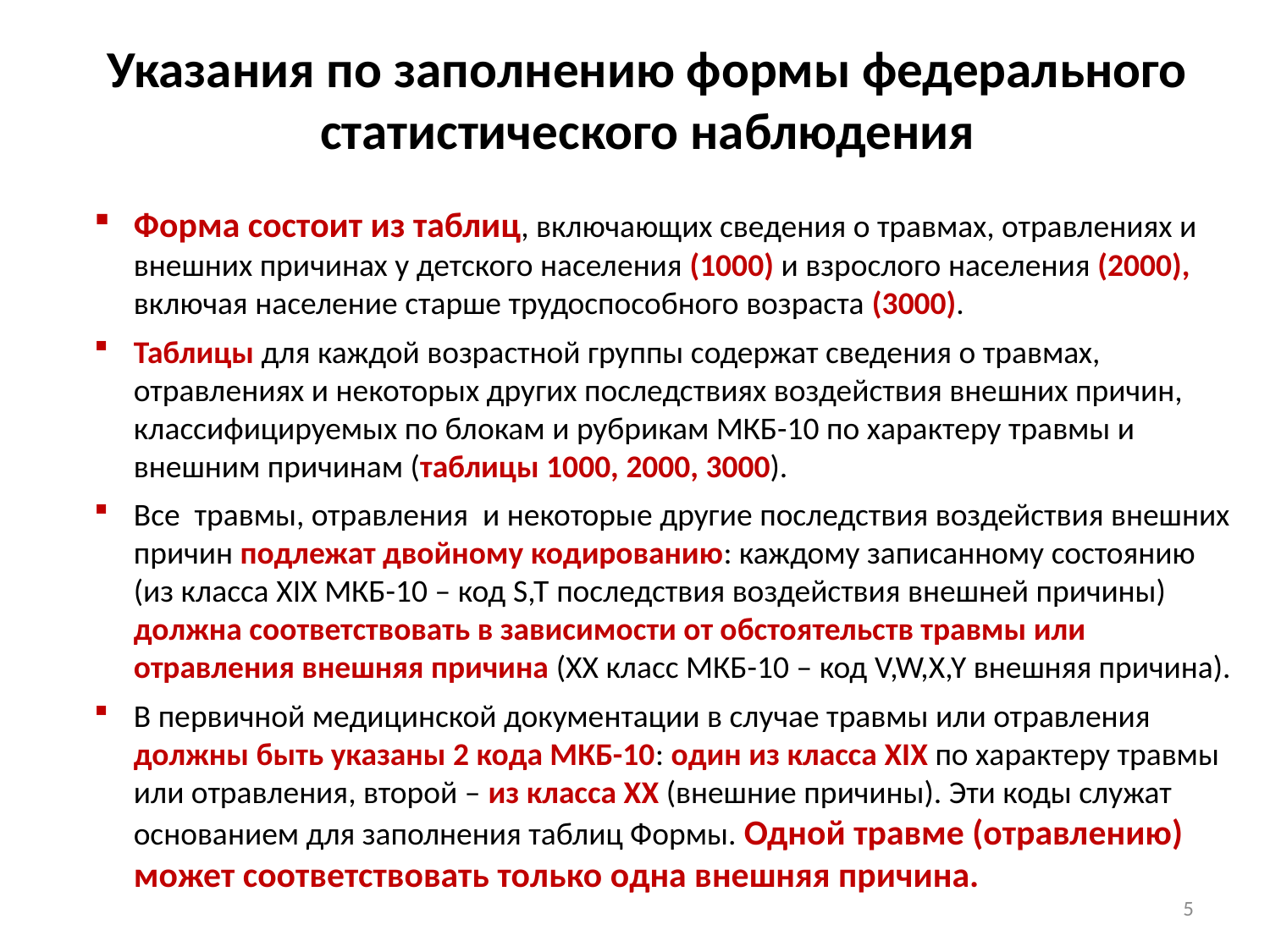

# Указания по заполнению формы федерального статистического наблюдения
Форма состоит из таблиц, включающих сведения о травмах, отравлениях и внешних причинах у детского населения (1000) и взрослого населения (2000), включая население старше трудоспособного возраста (3000).
Таблицы для каждой возрастной группы содержат сведения о травмах, отравлениях и некоторых других последствиях воздействия внешних причин, классифицируемых по блокам и рубрикам МКБ-10 по характеру травмы и внешним причинам (таблицы 1000, 2000, 3000).
Все  травмы, отравления  и некоторые другие последствия воздействия внешних причин подлежат двойному кодированию: каждому записанному состоянию (из класса XIX МКБ-10 – код S,T последствия воздействия внешней причины)  должна соответствовать в зависимости от обстоятельств травмы или отравления внешняя причина (ХХ класс МКБ-10 – код V,W,X,Y внешняя причина).
В первичной медицинской документации в случае травмы или отравления должны быть указаны 2 кода МКБ-10: один из класса XIX по характеру травмы или отравления, второй – из класса ХХ (внешние причины). Эти коды служат основанием для заполнения таблиц Формы. Одной травме (отравлению) может соответствовать только одна внешняя причина.
5